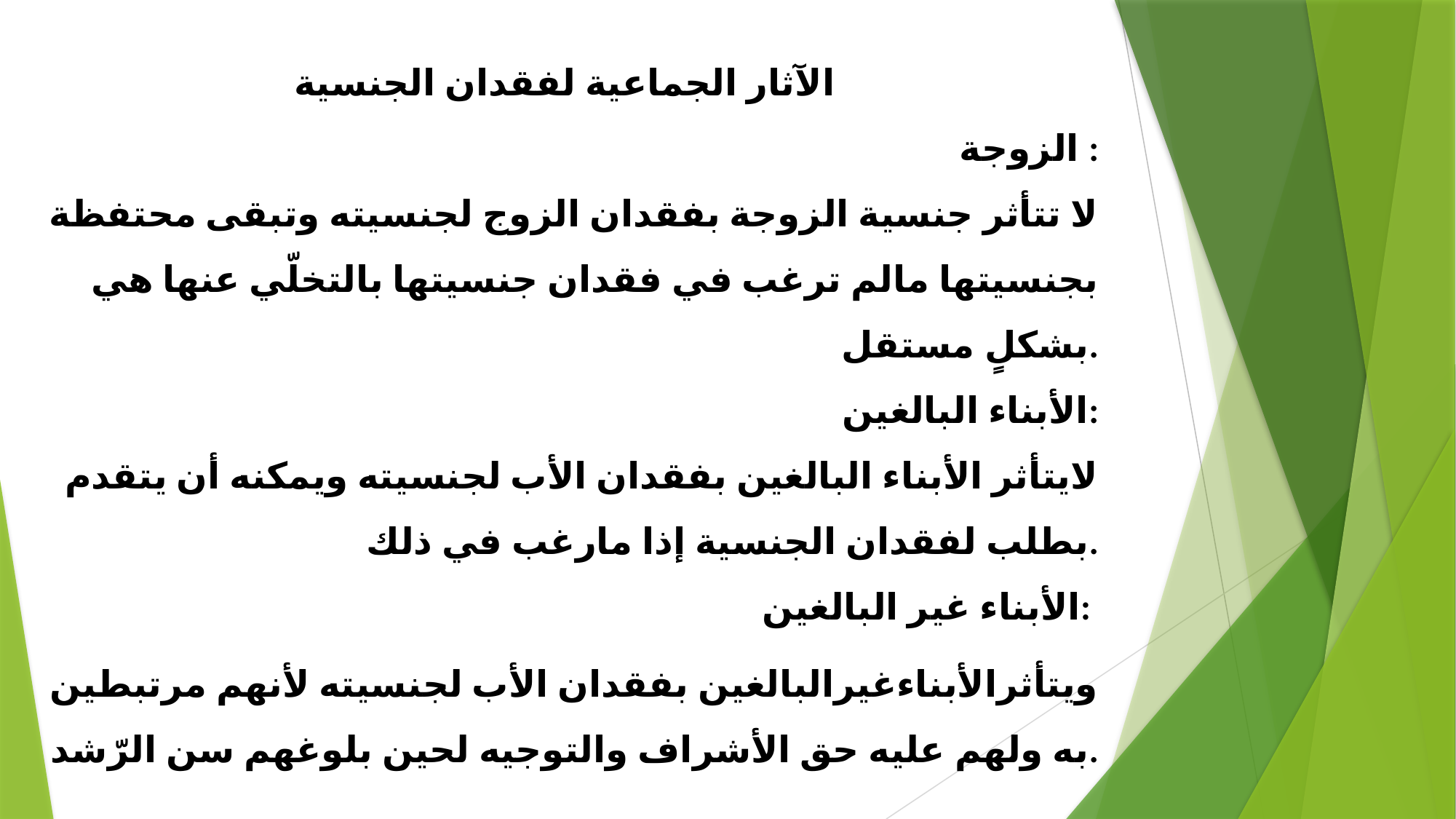

الآثار الجماعية لفقدان الجنسية
الزوجة :
لا تتأثر جنسية الزوجة بفقدان الزوج لجنسيته وتبقى محتفظة بجنسيتها مالم ترغب في فقدان جنسيتها بالتخلّي عنها هي بشكلٍ مستقل.
الأبناء البالغين:
لايتأثر الأبناء البالغين بفقدان الأب لجنسيته ويمكنه أن يتقدم بطلب لفقدان الجنسية إذا مارغب في ذلك.
الأبناء غير البالغين:
ويتأثرالأبناءغيرالبالغين بفقدان الأب لجنسيته لأنهم مرتبطين به ولهم عليه حق الأشراف والتوجيه لحين بلوغهم سن الرّشد.